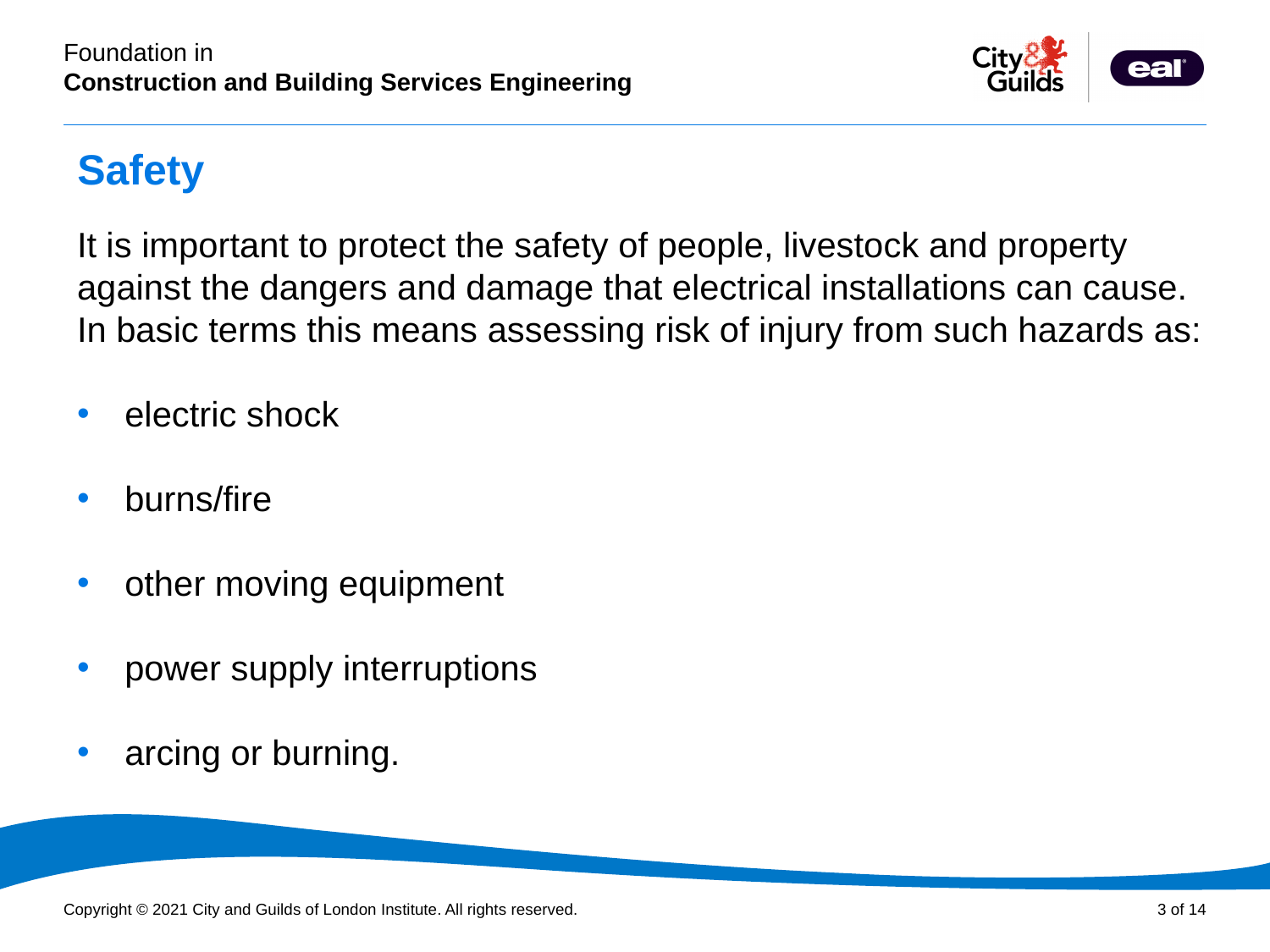

Safety
It is important to protect the safety of people, livestock and property against the dangers and damage that electrical installations can cause. In basic terms this means assessing risk of injury from such hazards as:

electric shock

burns/fire

other moving equipment

power supply interruptions

arcing or burning.